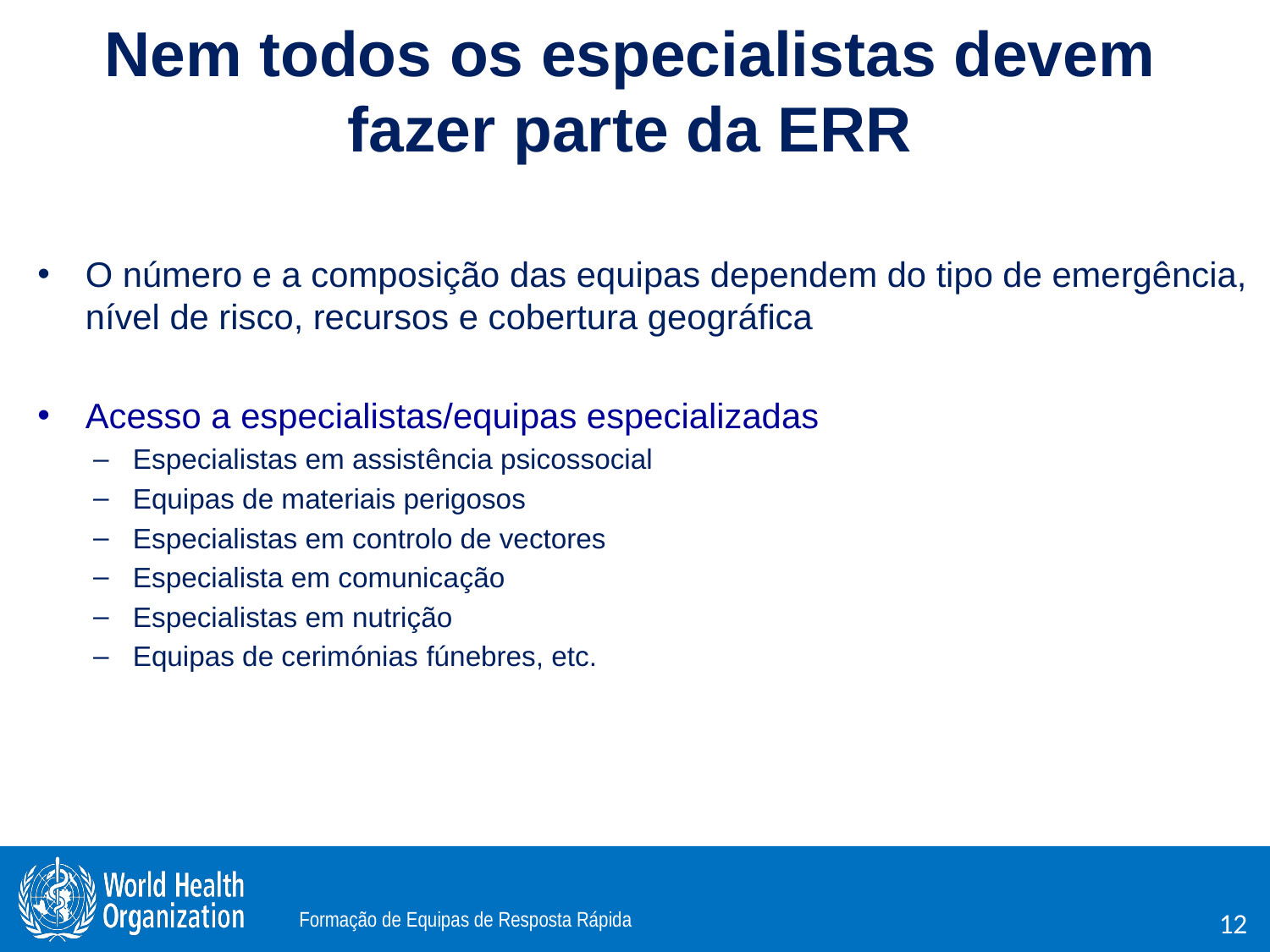

# Nem todos os especialistas devem fazer parte da ERR
O número e a composição das equipas dependem do tipo de emergência, nível de risco, recursos e cobertura geográfica

Acesso a especialistas/equipas especializadas
Especialistas em assistência psicossocial
Equipas de materiais perigosos
Especialistas em controlo de vectores
Especialista em comunicação
Especialistas em nutrição
Equipas de cerimónias fúnebres, etc.